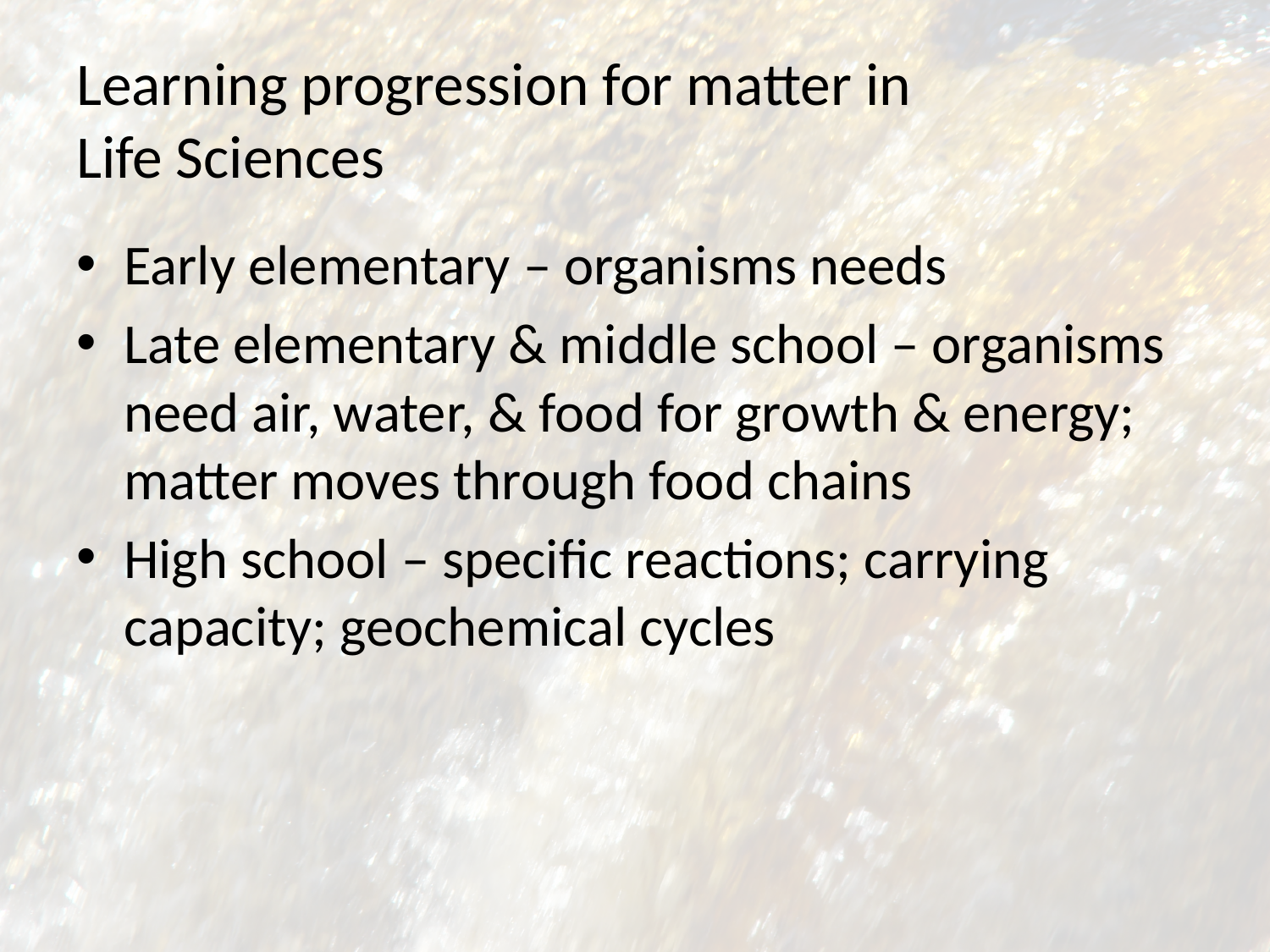

# Learning progression for matter in Life Sciences
Early elementary – organisms needs
Late elementary & middle school – organisms need air, water, & food for growth & energy; matter moves through food chains
High school – specific reactions; carrying capacity; geochemical cycles